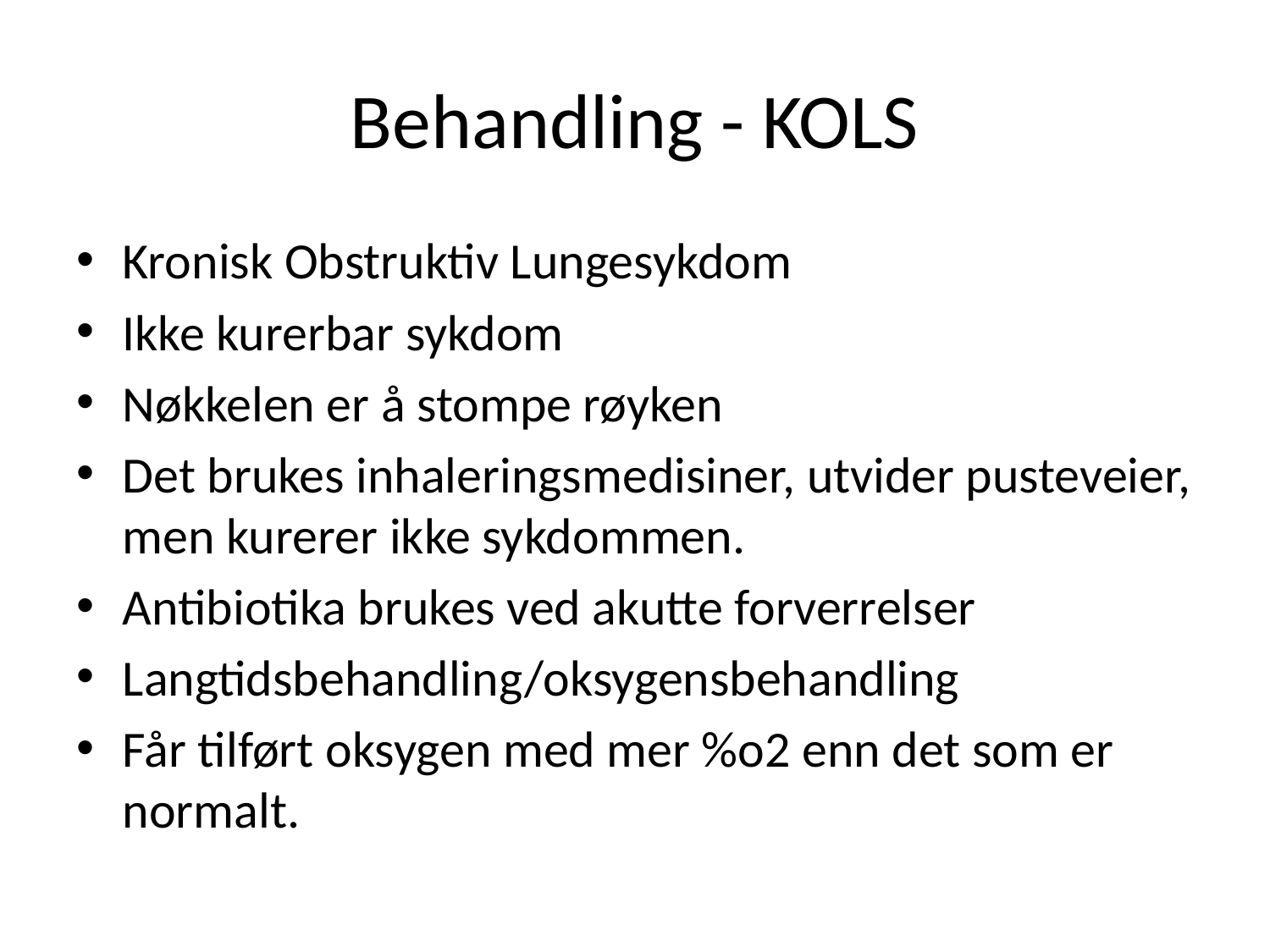

# Behandling - KOLS
Kronisk Obstruktiv Lungesykdom
Ikke kurerbar sykdom
Nøkkelen er å stompe røyken
Det brukes inhaleringsmedisiner, utvider pusteveier, men kurerer ikke sykdommen.
Antibiotika brukes ved akutte forverrelser
Langtidsbehandling/oksygensbehandling
Får tilført oksygen med mer %o2 enn det som er normalt.